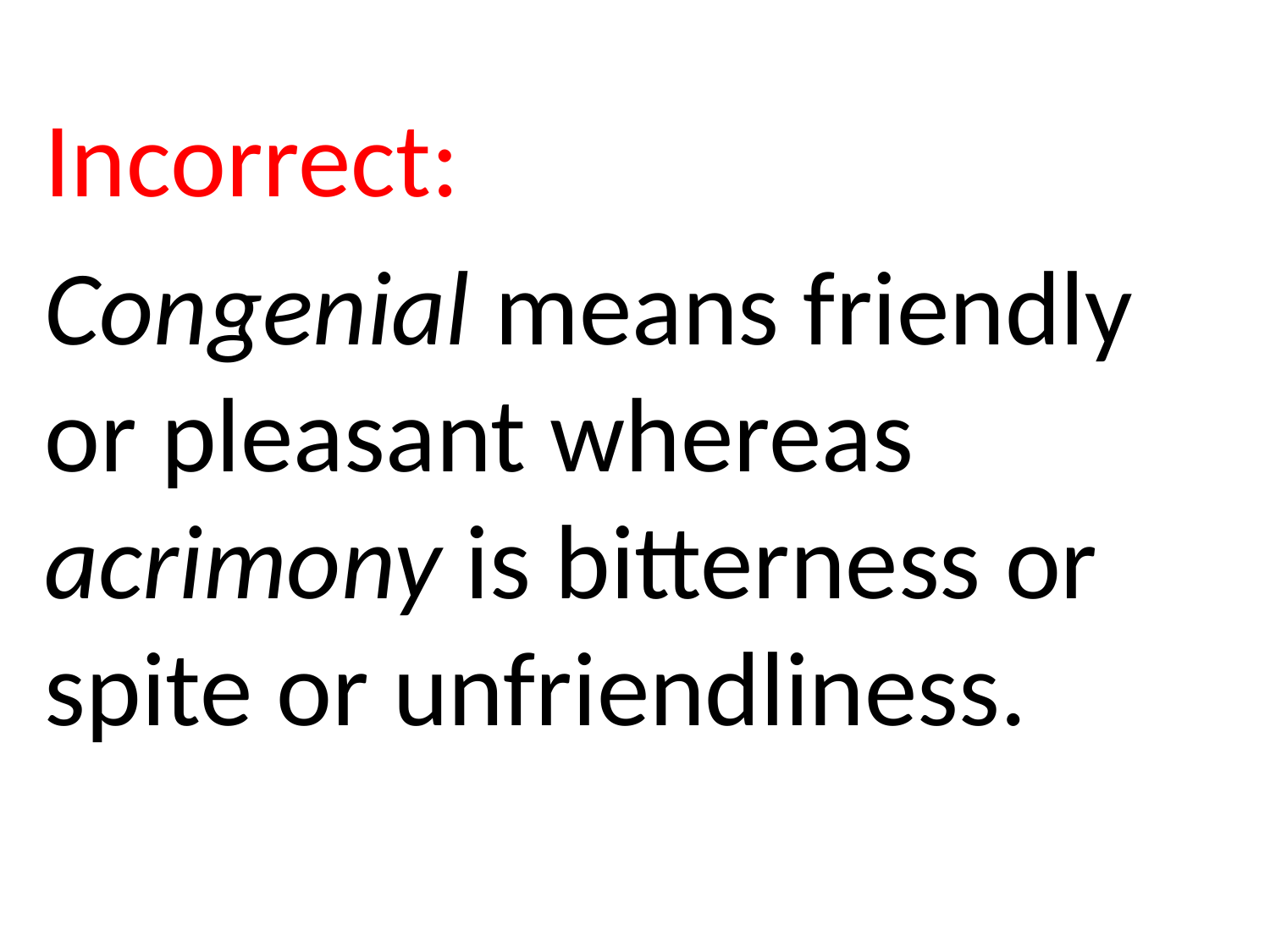

Incorrect:
Congenial means friendly or pleasant whereas acrimony is bitterness or spite or unfriendliness.